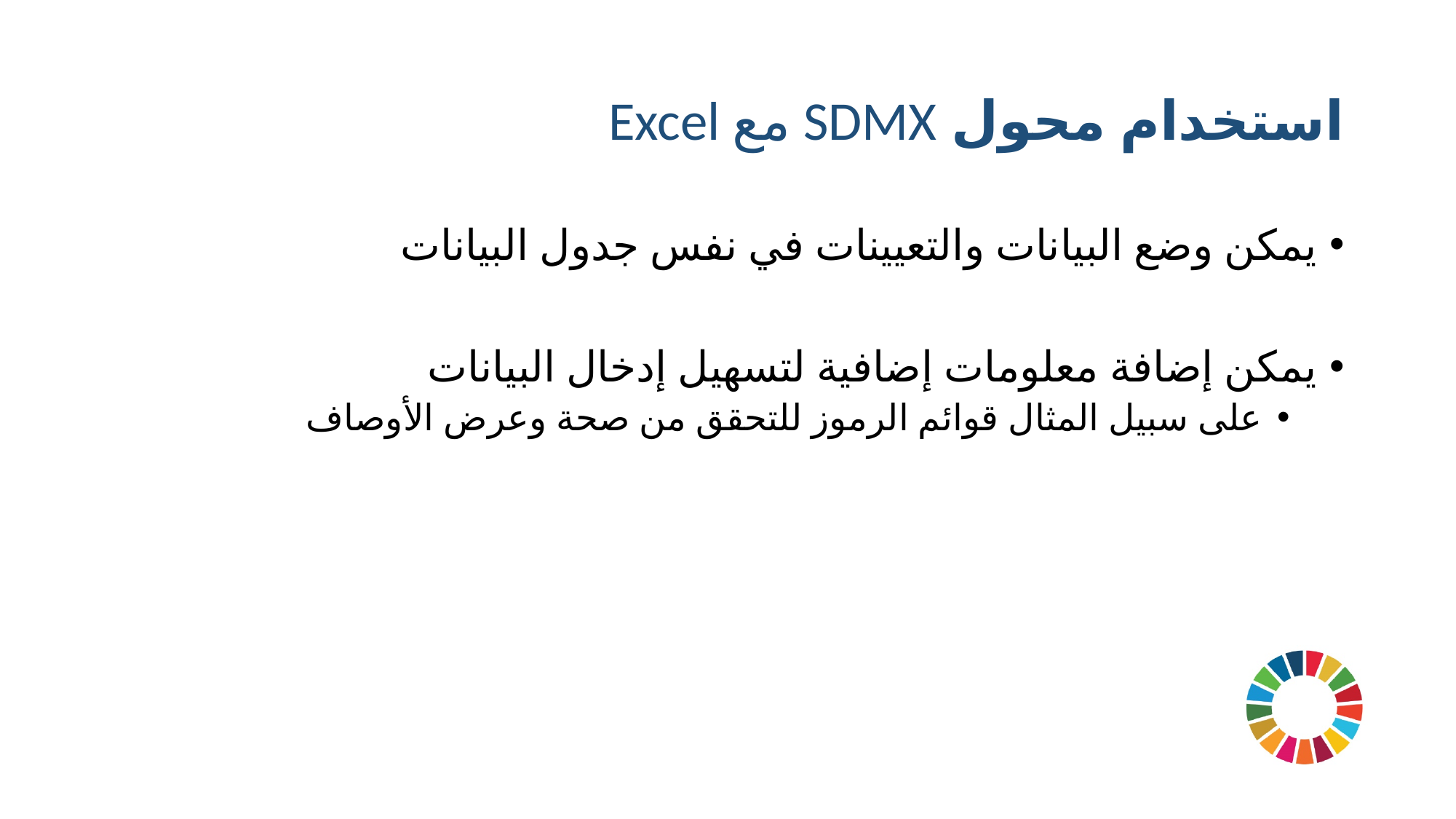

# استخدام محول SDMX مع Excel
يمكن وضع البيانات والتعيينات في نفس جدول البيانات

يمكن إضافة معلومات إضافية لتسهيل إدخال البيانات
على سبيل المثال قوائم الرموز للتحقق من صحة وعرض الأوصاف